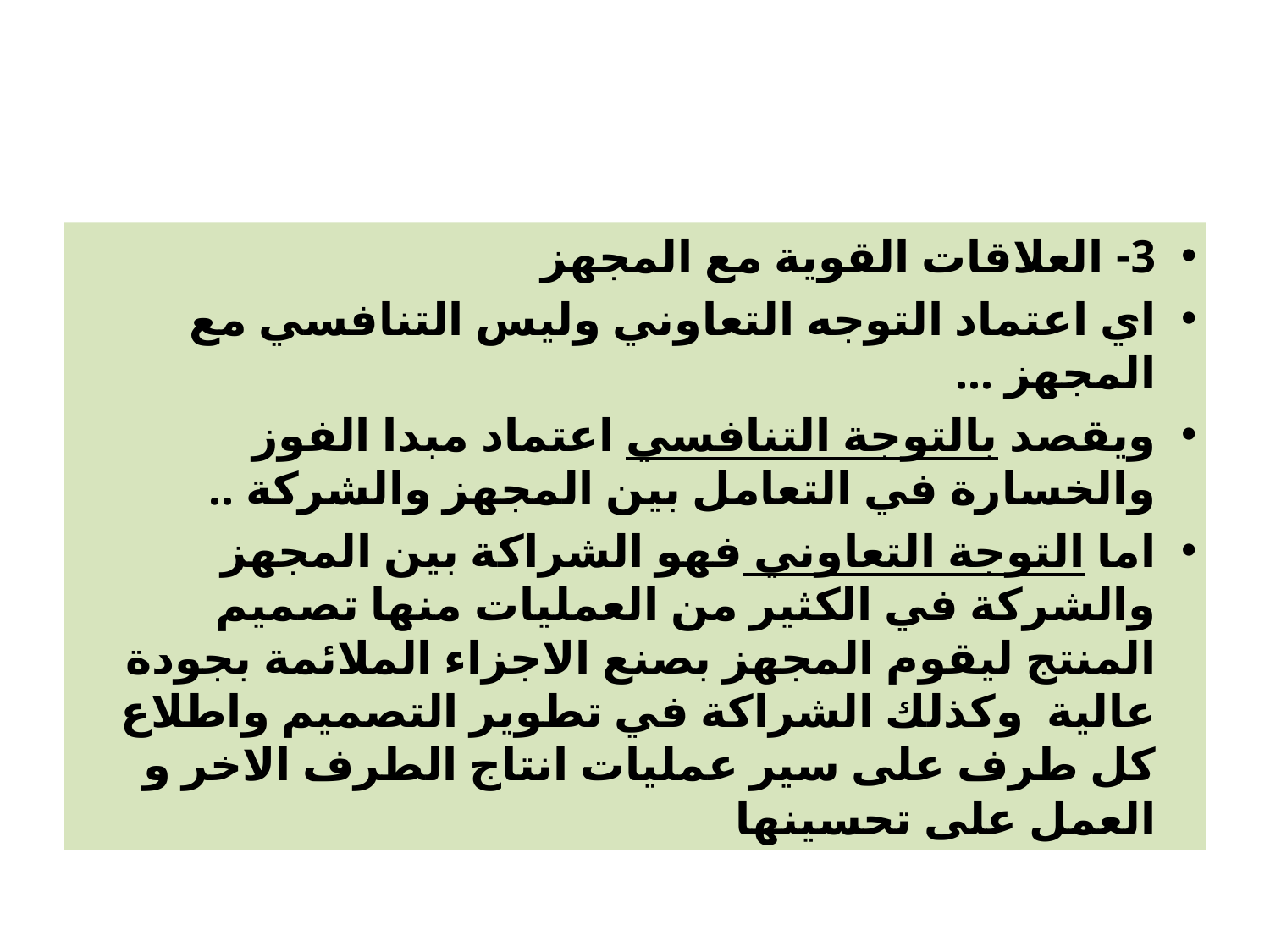

#
3- العلاقات القوية مع المجهز
اي اعتماد التوجه التعاوني وليس التنافسي مع المجهز ...
ويقصد بالتوجة التنافسي اعتماد مبدا الفوز والخسارة في التعامل بين المجهز والشركة ..
اما التوجة التعاوني فهو الشراكة بين المجهز والشركة في الكثير من العمليات منها تصميم المنتج ليقوم المجهز بصنع الاجزاء الملائمة بجودة عالية  وكذلك الشراكة في تطوير التصميم واطلاع كل طرف على سير عمليات انتاج الطرف الاخر و العمل على تحسينها